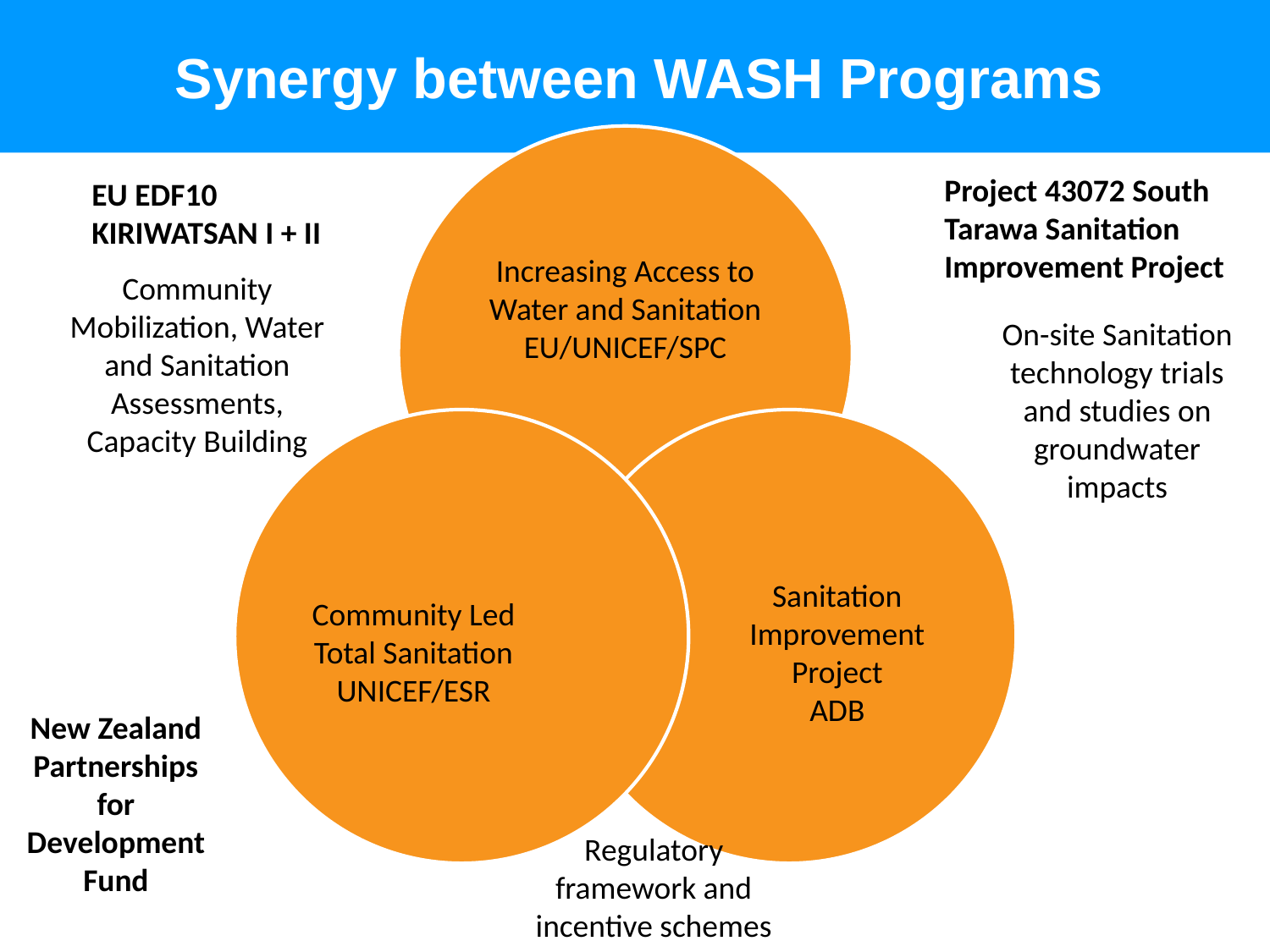

# Synergy between WASH Programs
Project 43072 South Tarawa Sanitation Improvement Project
EU EDF10 KIRIWATSAN I + II
Community Mobilization, Water and Sanitation Assessments, Capacity Building
On-site Sanitation technology trials and studies on groundwater impacts
New Zealand Partnerships for Development Fund
Regulatory framework and incentive schemes
Increasing Access to Water and Sanitation
EU/UNICEF/SPC
Sanitation Improvement Project
ADB
Community Led Total Sanitation
UNICEF/ESR